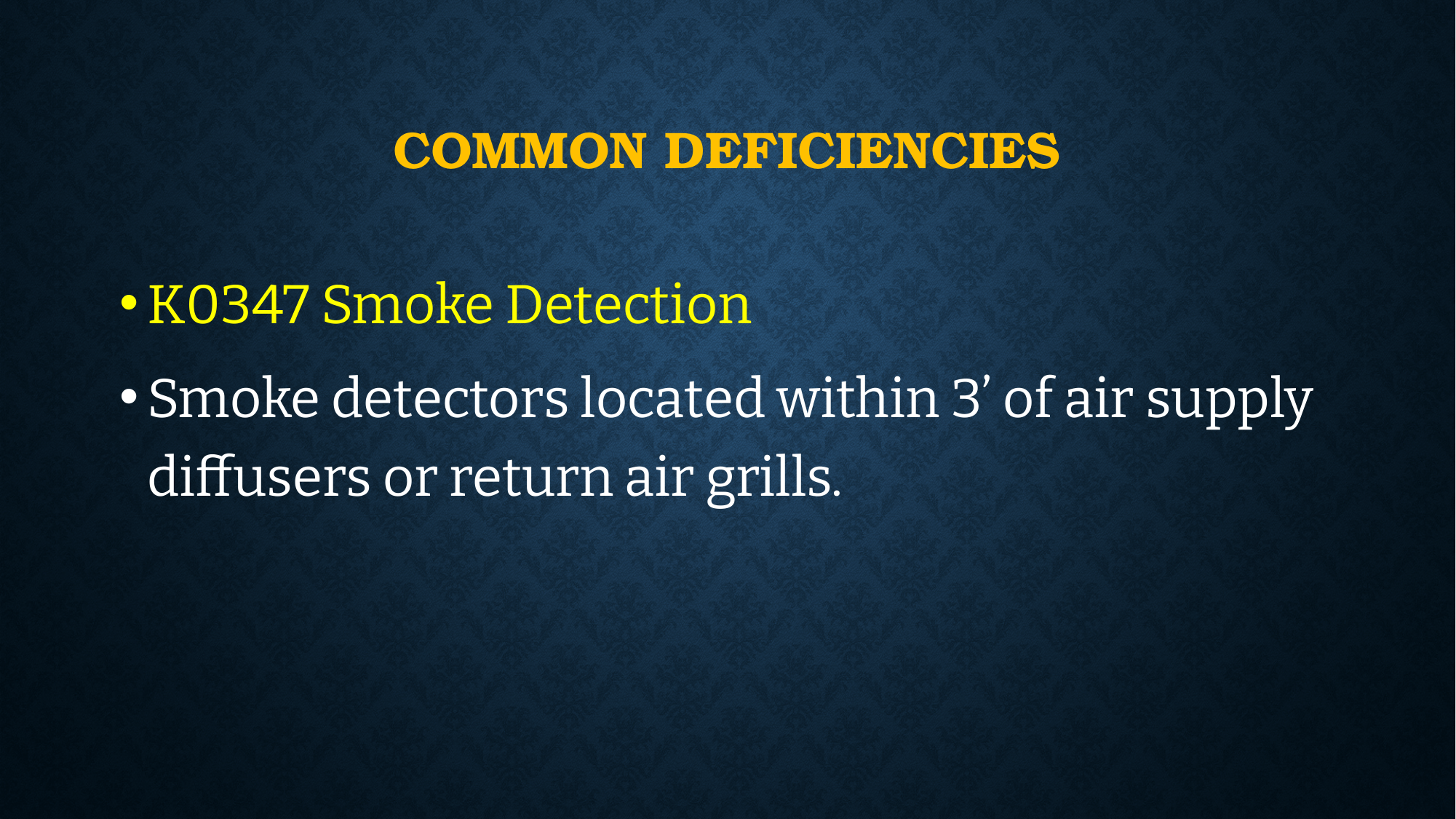

# Common deficiencies
K0347 Smoke Detection
Smoke detectors located within 3’ of air supply diffusers or return air grills.